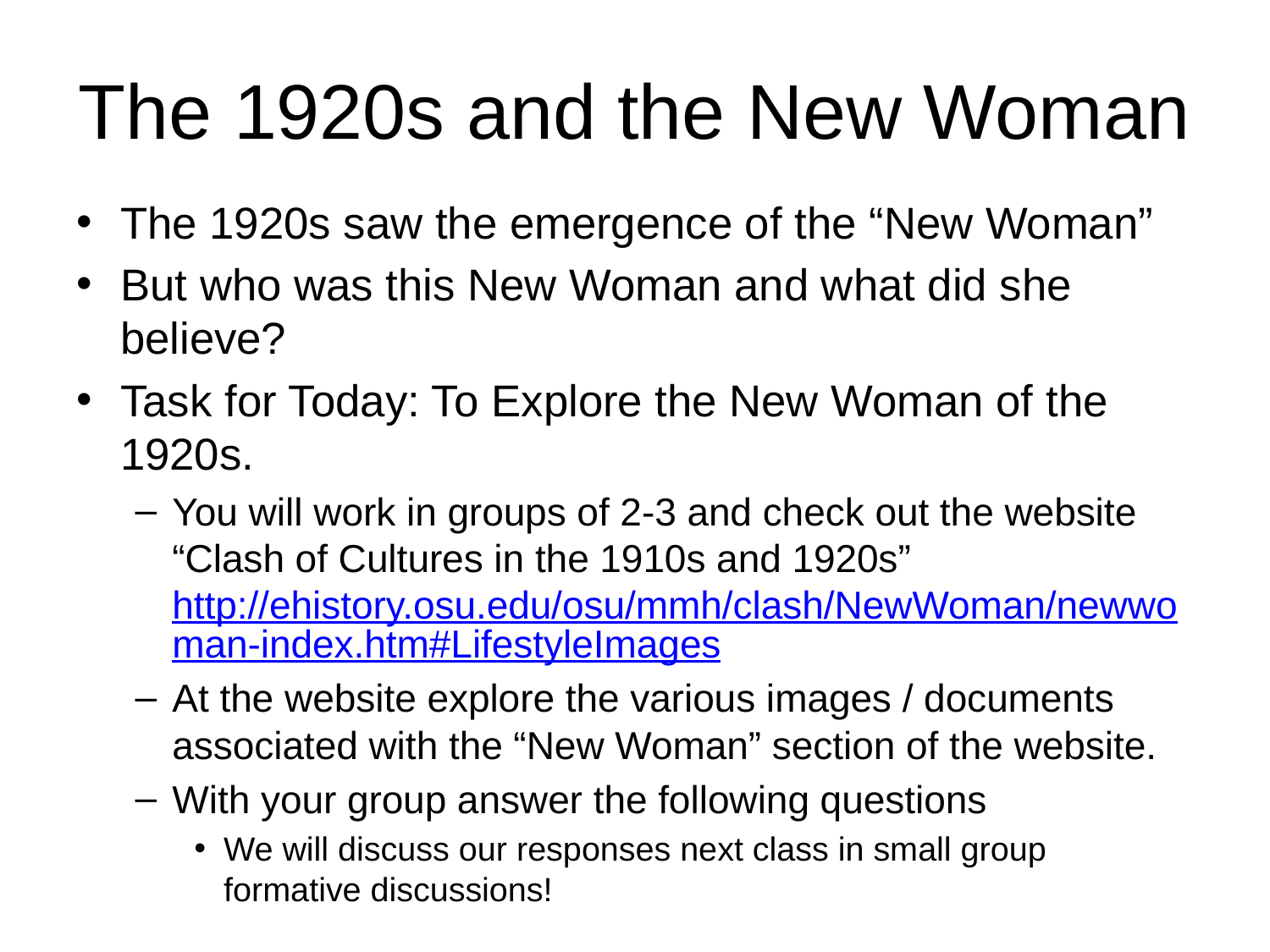

# The 1920s and the New Woman
The 1920s saw the emergence of the “New Woman”
But who was this New Woman and what did she believe?
Task for Today: To Explore the New Woman of the 1920s.
You will work in groups of 2-3 and check out the website “Clash of Cultures in the 1910s and 1920s” http://ehistory.osu.edu/osu/mmh/clash/NewWoman/newwoman-index.htm#LifestyleImages
At the website explore the various images / documents associated with the “New Woman” section of the website.
With your group answer the following questions
We will discuss our responses next class in small group formative discussions!